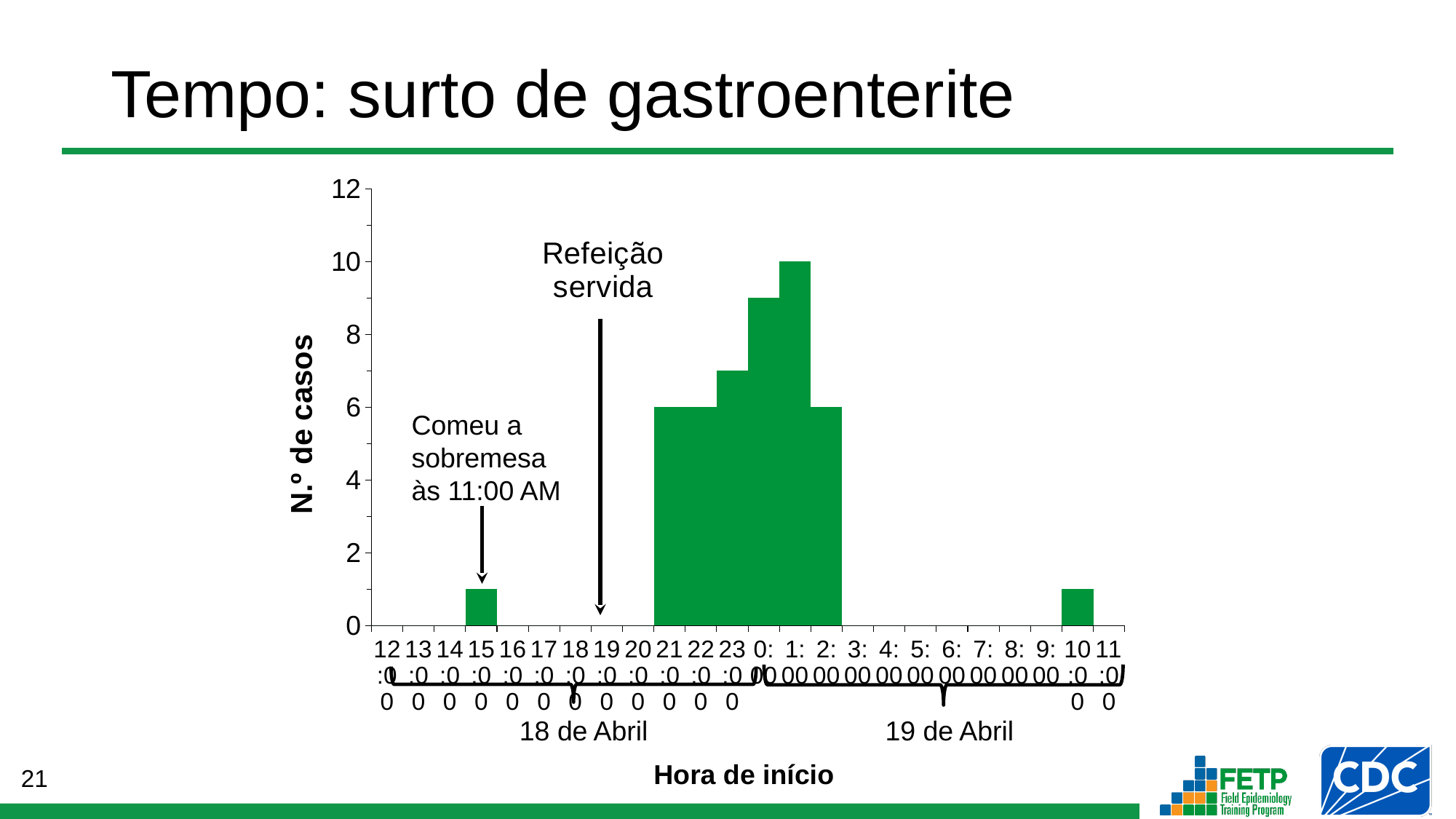

# Tempo: surto de gastroenterite

### Chart

| Category | Série 1 | Série 2 | Série 3 | Série 4 | Série 5 | Série 6 | Série 7 | Série 8 | Série 9 | Série 10 |
|---|---|---|---|---|---|---|---|---|---|---|
| 0.5 | 0.0 | None | None | None | None | None | None | None | None | None |
| 0.54166666666666696 | 0.0 | None | None | None | None | None | None | None | None | None |
| 0.58333333333333304 | 0.0 | None | None | None | None | None | None | None | None | None |
| 0.625 | 1.0 | None | None | None | None | None | None | None | None | None |
| 0.66666666666666696 | 0.0 | None | None | None | None | None | None | None | None | None |
| 0.70833333333333304 | 0.0 | None | None | None | None | None | None | None | None | None |
| 0.75 | 0.0 | None | None | None | None | None | None | None | None | None |
| 0.79166666666666596 | 0.0 | None | None | None | None | None | None | None | None | None |
| 0.83333333333333304 | 0.0 | None | None | None | None | None | None | None | None | None |
| 0.875 | 1.0 | 1.0 | 1.0 | 1.0 | 1.0 | 1.0 | None | None | None | None |
| 0.91666666666666596 | 1.0 | 1.0 | 1.0 | 1.0 | 1.0 | 1.0 | None | None | None | None |
| 0.95833333333333304 | 1.0 | 1.0 | 1.0 | 1.0 | 1.0 | 1.0 | 1.0 | None | None | None |
| 0 | 1.0 | 1.0 | 1.0 | 1.0 | 1.0 | 1.0 | 1.0 | 1.0 | 1.0 | None |
| 4.1666666666666699E-2 | 1.0 | 1.0 | 1.0 | 1.0 | 1.0 | 1.0 | 1.0 | 1.0 | 1.0 | 1.0 |
| 8.3333333333333301E-2 | 1.0 | 1.0 | 1.0 | 1.0 | 1.0 | 1.0 | None | None | None | None |
| 0.125 | 0.0 | None | None | None | None | None | None | None | None | None |
| 0.16666666666666699 | 0.0 | None | None | None | None | None | None | None | None | None |
| 0.20833333333333301 | 0.0 | None | None | None | None | None | None | None | None | None |
| 0.25 | 0.0 | None | None | None | None | None | None | None | None | None |
| 0.29166666666666702 | 0.0 | None | None | None | None | None | None | None | None | None |
| 0.33333333333333298 | 0.0 | None | None | None | None | None | None | None | None | None |
| 0.375 | 0.0 | None | None | None | None | None | None | None | None | None |
| 0.41666666666666702 | 1.0 | None | None | None | None | None | None | None | None | None |
| 0.45833333333333298 | None | None | None | None | None | None | None | None | None | None |
N.º de casos
Comeu a sobremesa às 11:00 AM

18 de Abril
19 de Abril
Hora de início